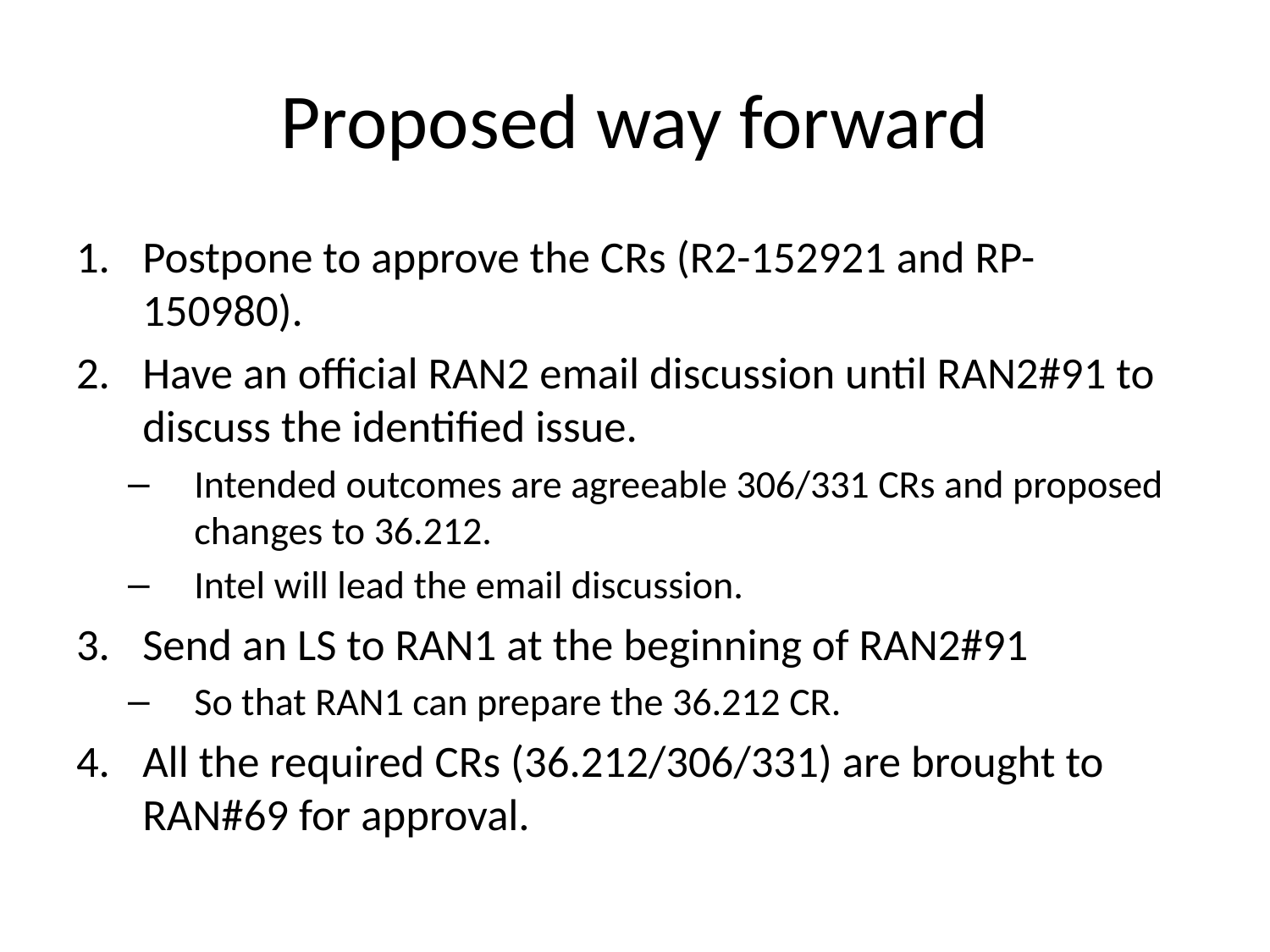

# Proposed way forward
Postpone to approve the CRs (R2-152921 and RP-150980).
Have an official RAN2 email discussion until RAN2#91 to discuss the identified issue.
Intended outcomes are agreeable 306/331 CRs and proposed changes to 36.212.
Intel will lead the email discussion.
Send an LS to RAN1 at the beginning of RAN2#91
So that RAN1 can prepare the 36.212 CR.
All the required CRs (36.212/306/331) are brought to RAN#69 for approval.